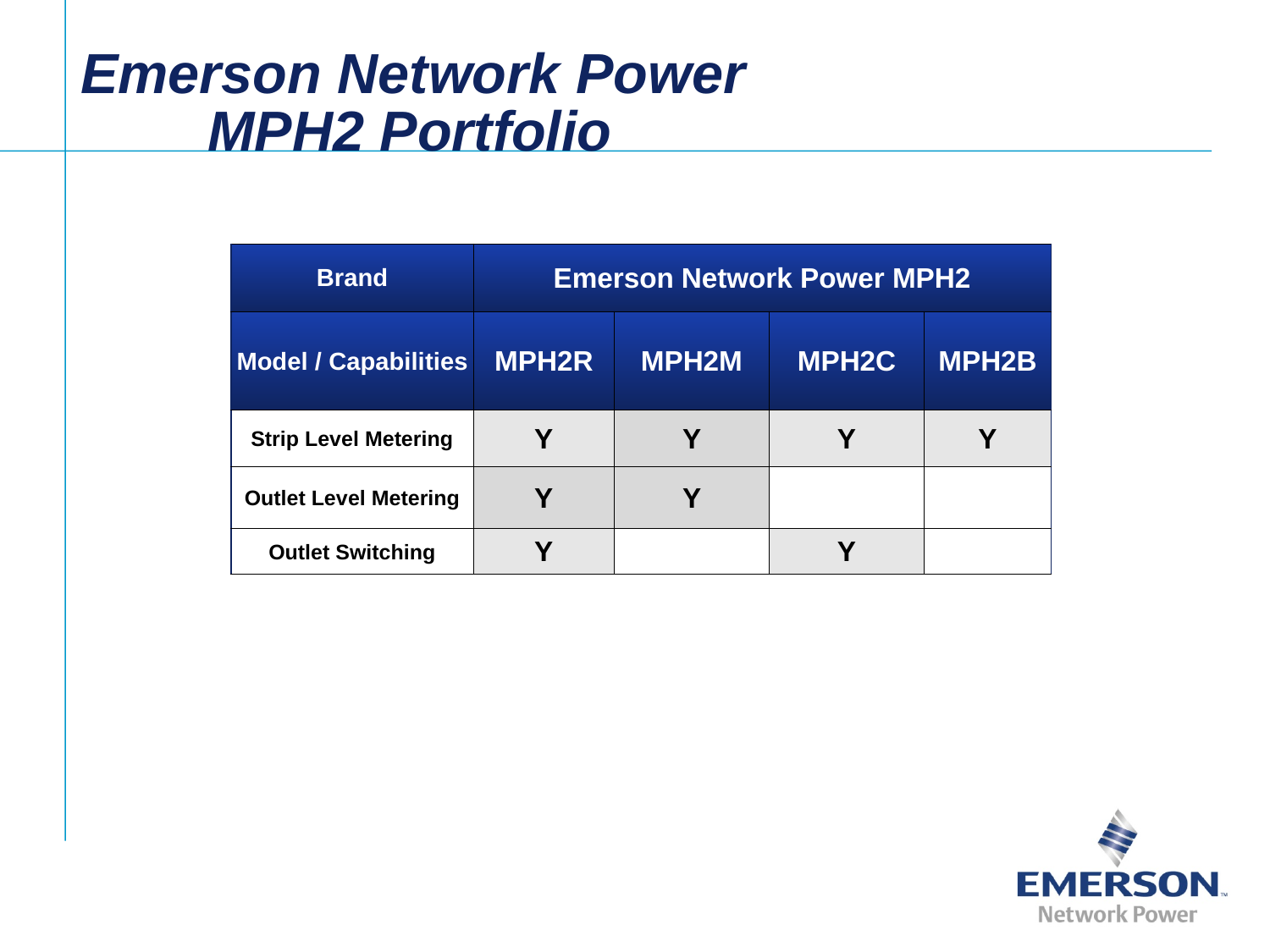

Emerson Network Power
	MPH2 Portfolio

| Brand | Emerson Network Power MPH2 |  |  |  |
| --- | --- | --- | --- | --- |
| Model / Capabilities | MPH2R | MPH2M | MPH2C | MPH2B |
| Strip Level Metering | Y | Y | Y | Y |
| Outlet Level Metering | Y | Y |  |  |
| Outlet Switching | Y |  | Y |  |